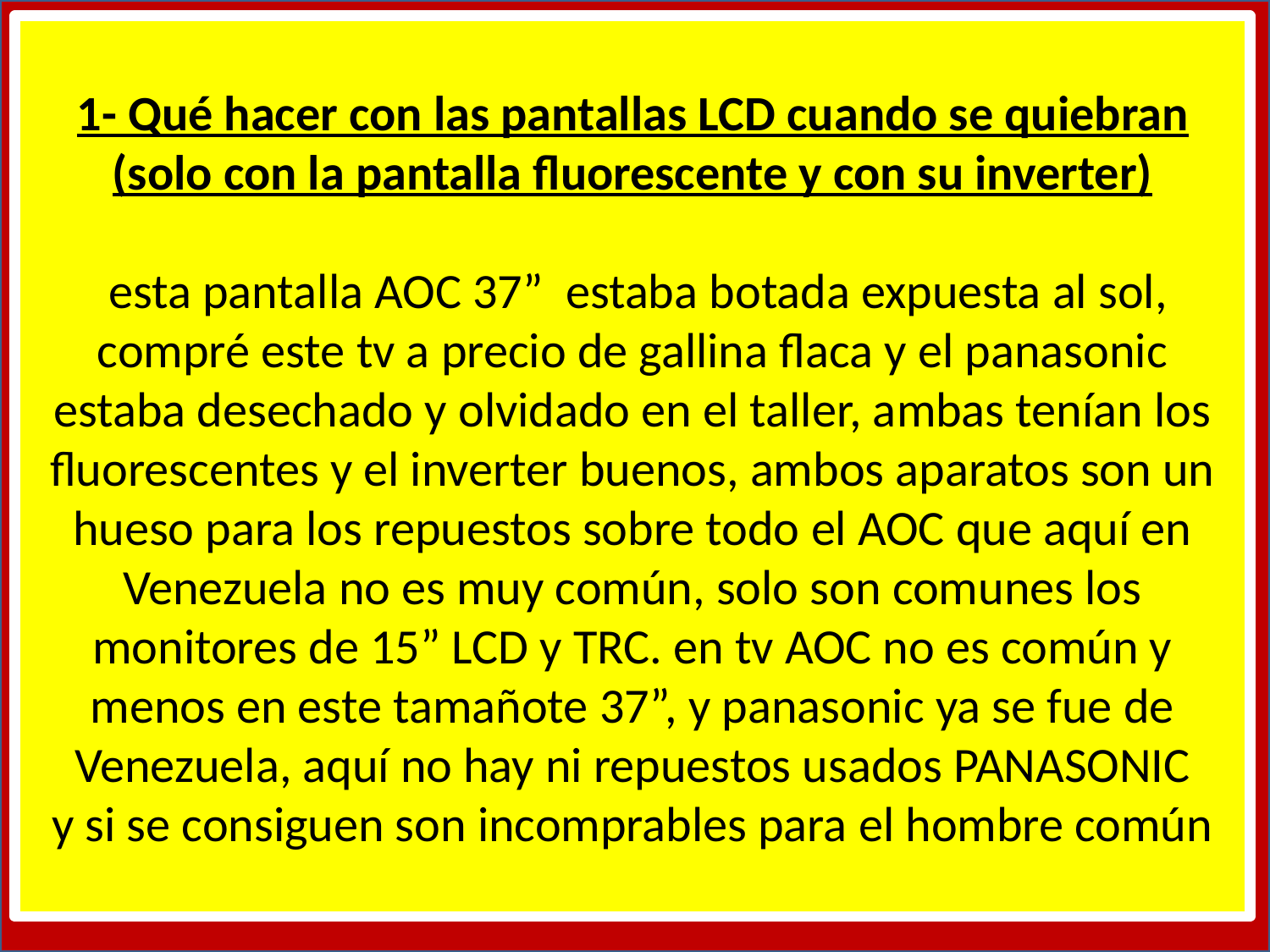

1- Qué hacer con las pantallas LCD cuando se quiebran (solo con la pantalla fluorescente y con su inverter)

 esta pantalla AOC 37”  estaba botada expuesta al sol, compré este tv a precio de gallina flaca y el panasonic estaba desechado y olvidado en el taller, ambas tenían los fluorescentes y el inverter buenos, ambos aparatos son un hueso para los repuestos sobre todo el AOC que aquí en Venezuela no es muy común, solo son comunes los monitores de 15” LCD y TRC. en tv AOC no es común y menos en este tamañote 37”, y panasonic ya se fue de Venezuela, aquí no hay ni repuestos usados PANASONIC
y si se consiguen son incomprables para el hombre común